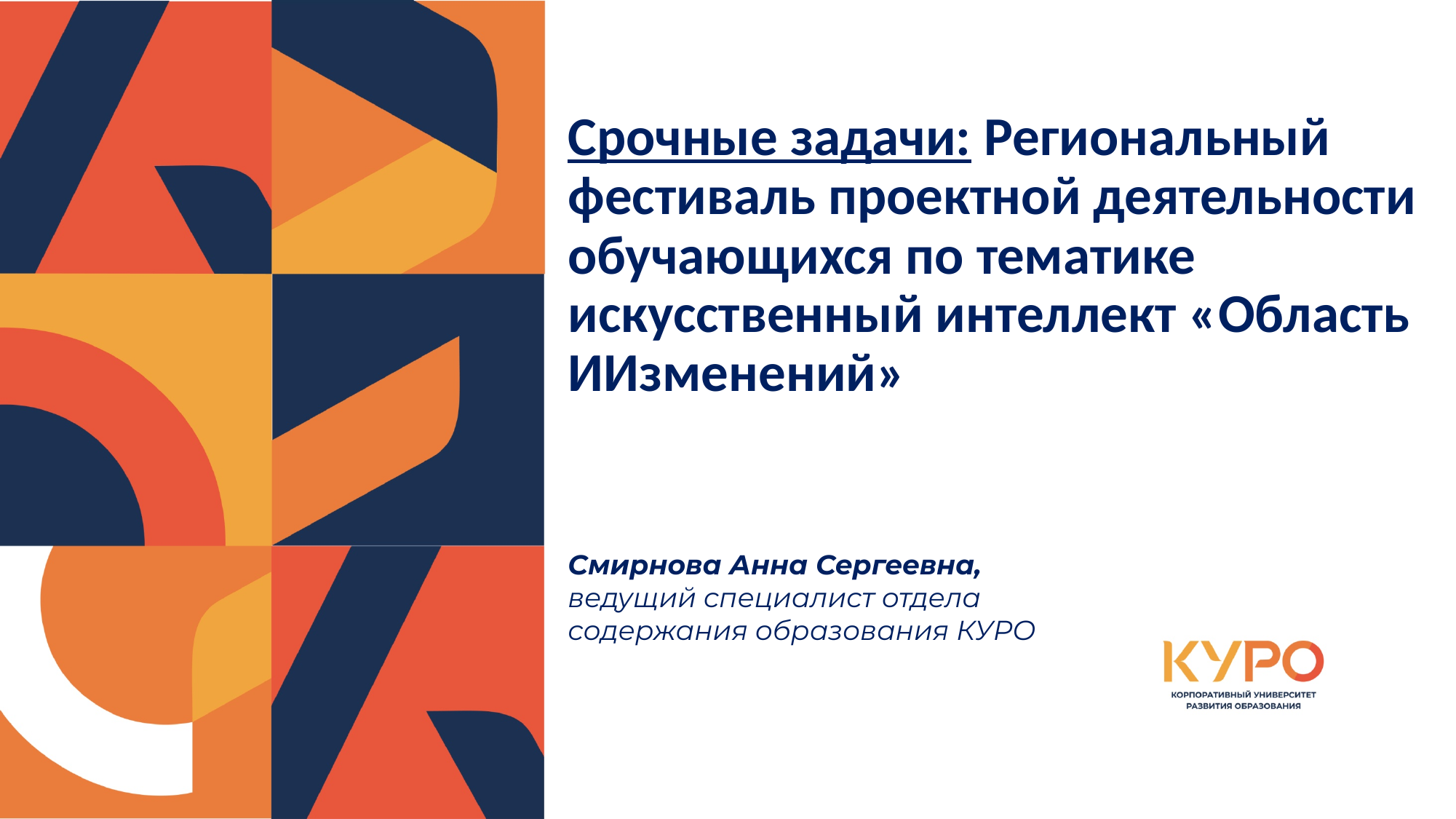

Срочные задачи: Региональный фестиваль проектной деятельности обучающихся по тематике искусственный интеллект «Область ИИзменений»
Смирнова Анна Сергеевна,
ведущий специалист отдела содержания образования КУРО